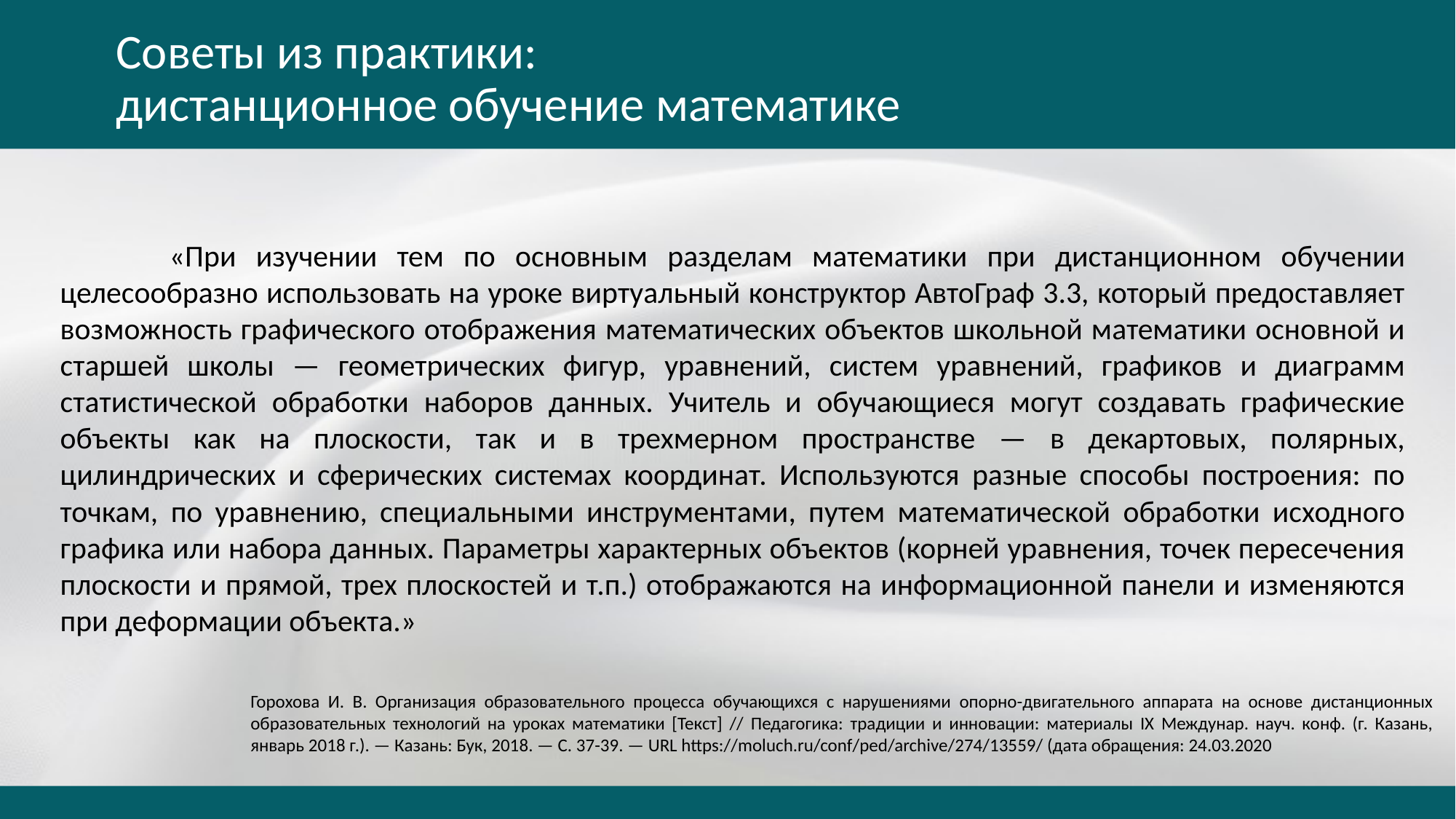

# Советы из практики: дистанционное обучение математике

	«При изучении тем по основным разделам математики при дистанционном обучении целесообразно использовать на уроке виртуальный конструктор АвтоГраф 3.3, который предоставляет возможность графического отображения математических объектов школьной математики основной и старшей школы — геометрических фигур, уравнений, систем уравнений, графиков и диаграмм статистической обработки наборов данных. Учитель и обучающиеся могут создавать графические объекты как на плоскости, так и в трехмерном пространстве — в декартовых, полярных, цилиндрических и сферических системах координат. Используются разные способы построения: по точкам, по уравнению, специальными инструментами, путем математической обработки исходного графика или набора данных. Параметры характерных объектов (корней уравнения, точек пересечения плоскости и прямой, трех плоскостей и т.п.) отображаются на информационной панели и изменяются при деформации объекта.»
Горохова И. В. Организация образовательного процесса обучающихся с нарушениями опорно-двигательного аппарата на основе дистанционных образовательных технологий на уроках математики [Текст] // Педагогика: традиции и инновации: материалы IX Междунар. науч. конф. (г. Казань, январь 2018 г.). — Казань: Бук, 2018. — С. 37-39. — URL https://moluch.ru/conf/ped/archive/274/13559/ (дата обращения: 24.03.2020